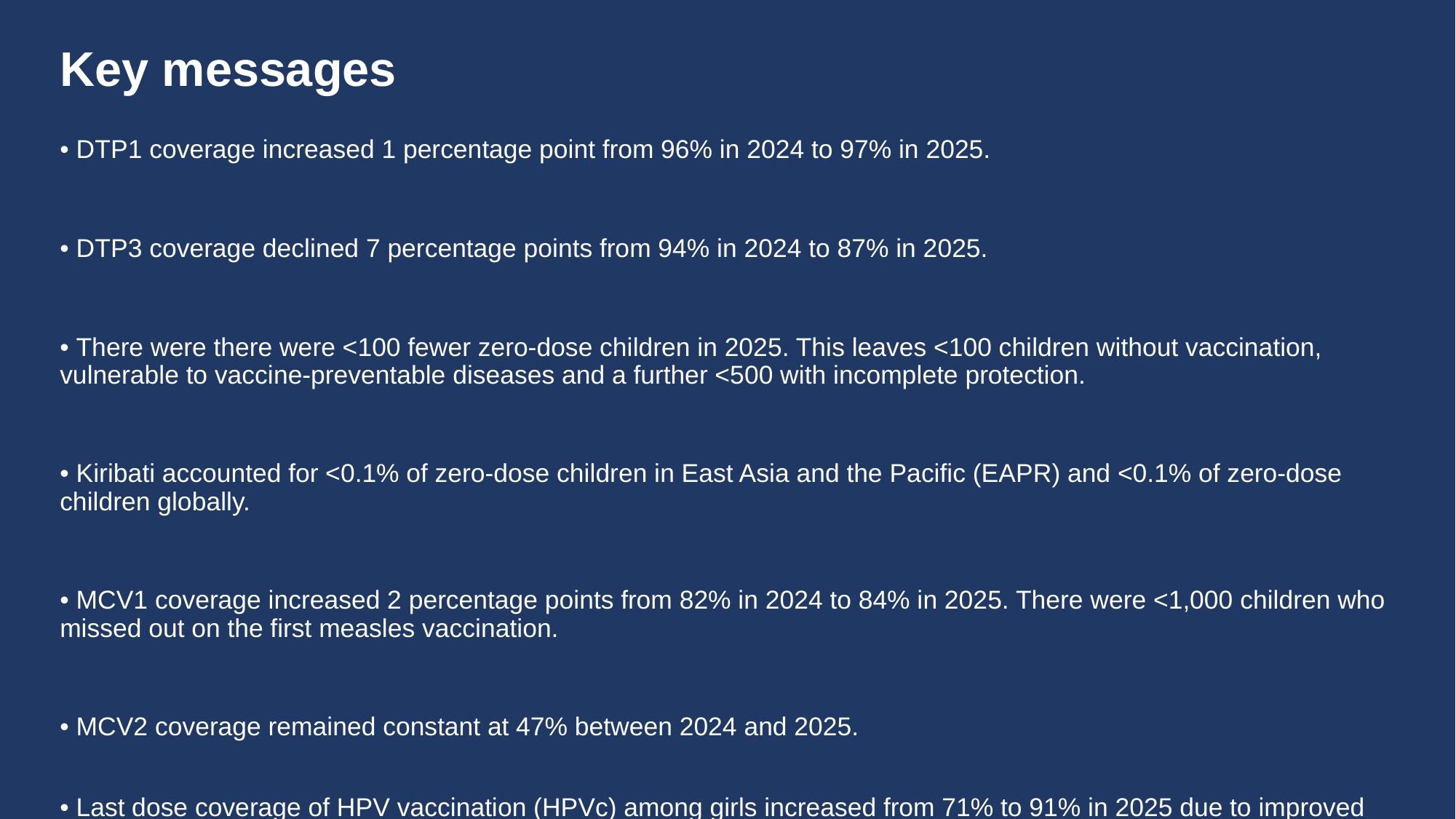

# Key messages
• DTP1 coverage increased 1 percentage point from 96% in 2024 to 97% in 2025.

• DTP3 coverage declined 7 percentage points from 94% in 2024 to 87% in 2025.

• There were there were <100 fewer zero-dose children in 2025. This leaves <100 children without vaccination, vulnerable to vaccine-preventable diseases and a further <500 with incomplete protection.

• Kiribati accounted for <0.1% of zero-dose children in East Asia and the Pacific (EAPR) and <0.1% of zero-dose children globally.

• MCV1 coverage increased 2 percentage points from 82% in 2024 to 84% in 2025. There were <1,000 children who missed out on the first measles vaccination.

• MCV2 coverage remained constant at 47% between 2024 and 2025.

• Last dose coverage of HPV vaccination (HPVc) among girls increased from 71% to 91% in 2025 due to improved programme performance.